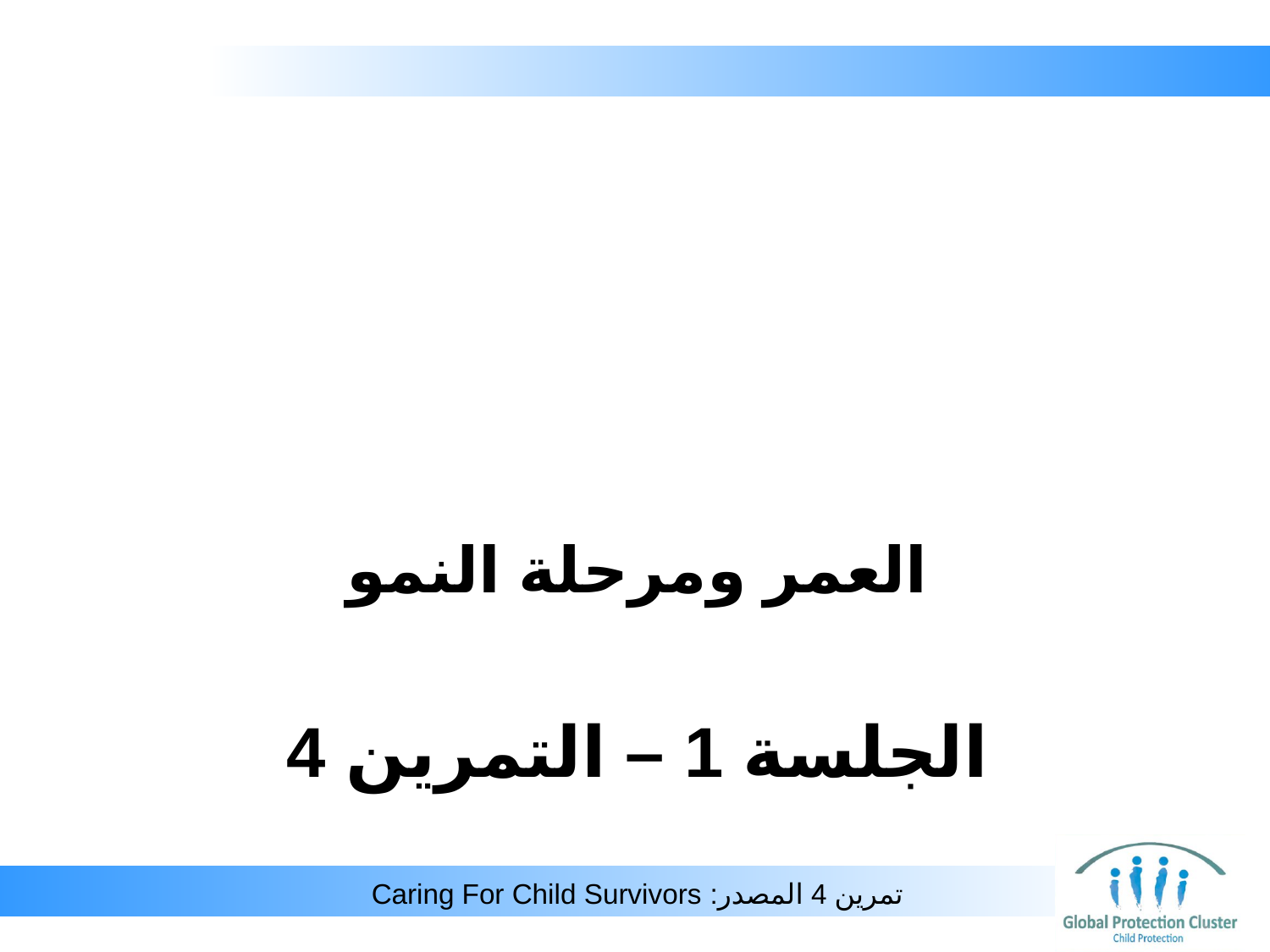

العمر ومرحلة النمو
# الجلسة 1 – التمرين 4 تمرين 4 المصدر: Caring For Child Survivors